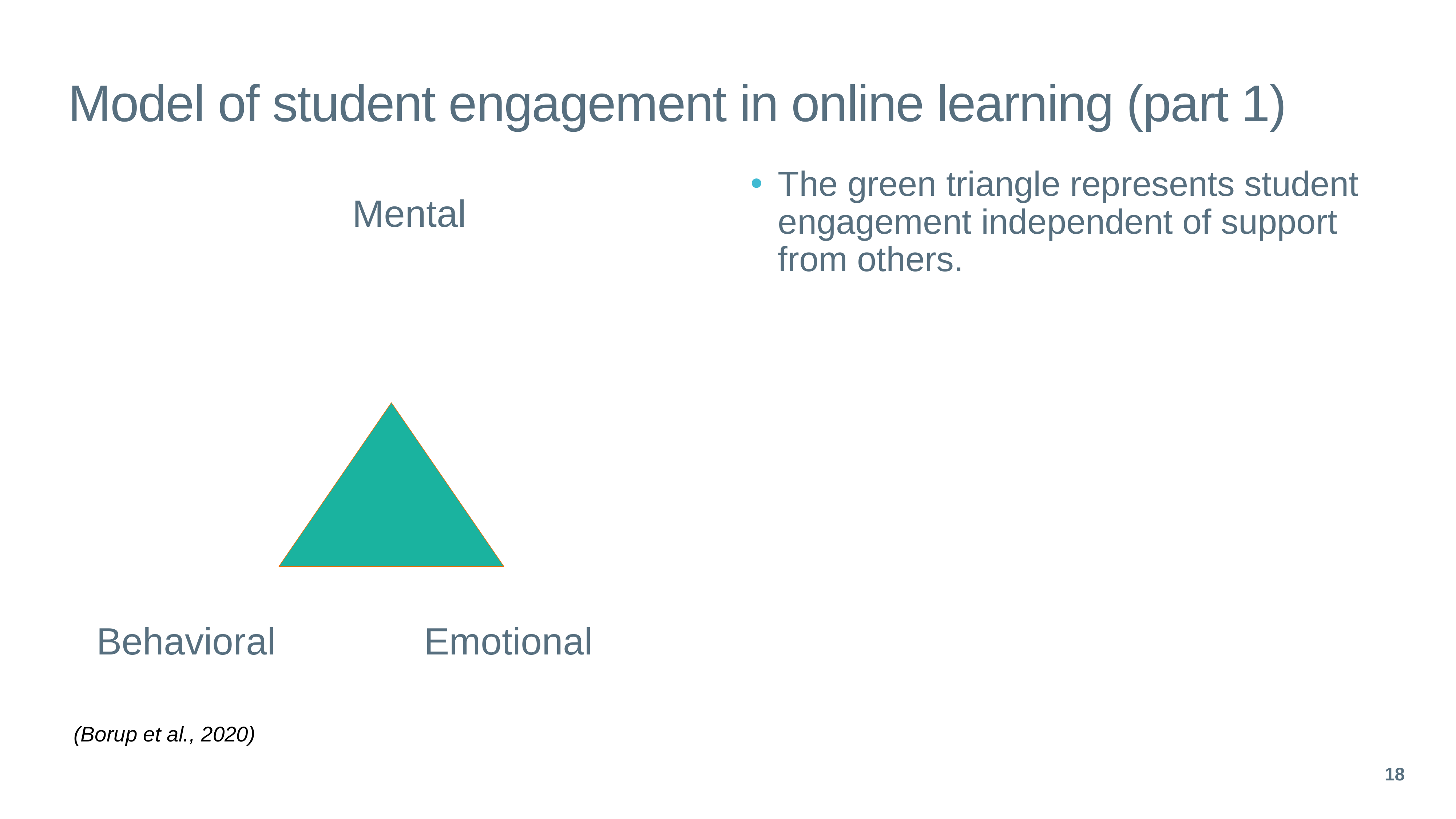

# Model of student engagement in online learning (part 1)
Mental
Behavioral			Emotional
The green triangle represents student engagement independent of support from others.

(Borup et al., 2020)
18